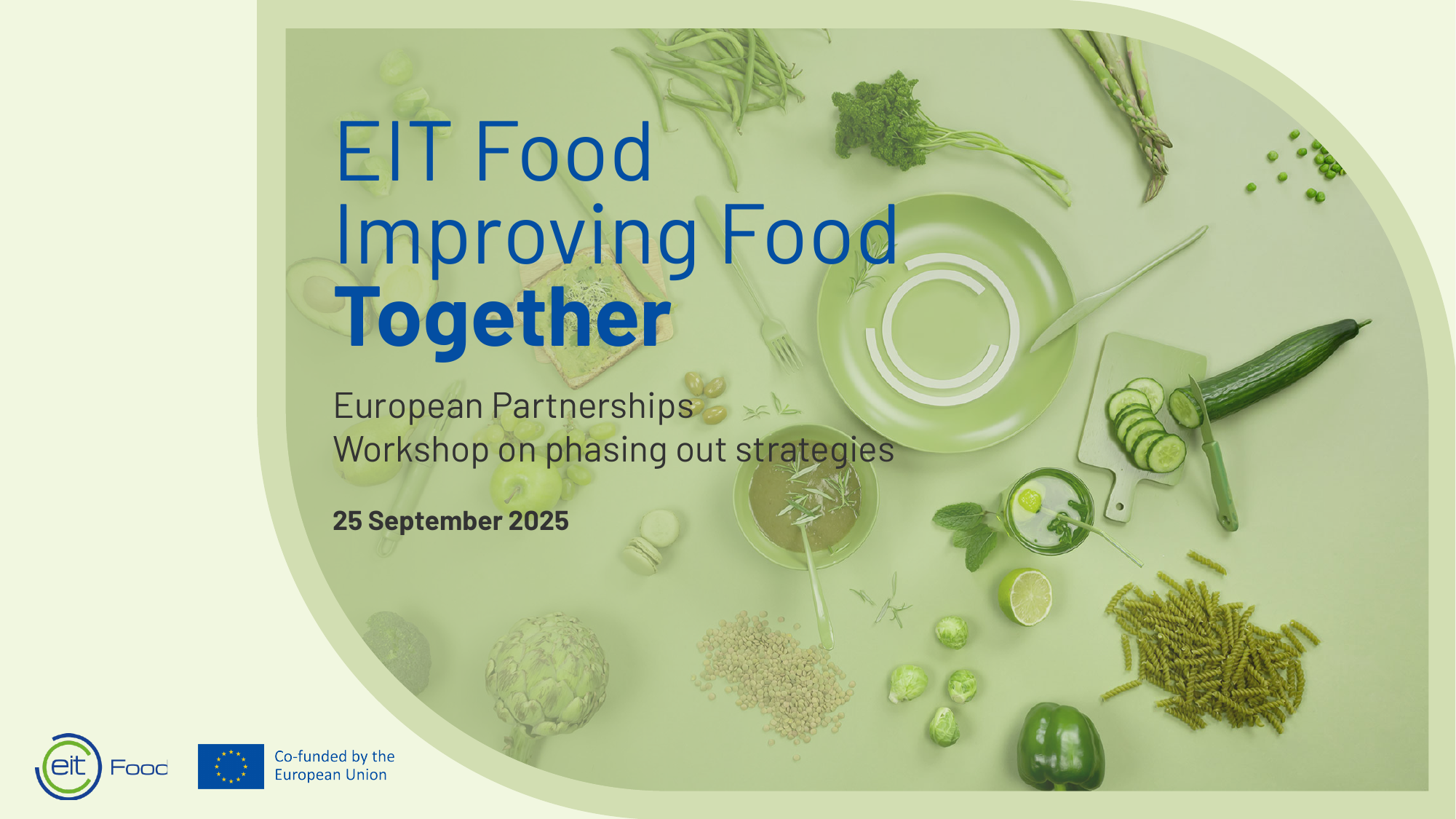

EIT Food
Improving Food
Together
European Partnerships
Workshop on phasing out strategies
25 September 2025